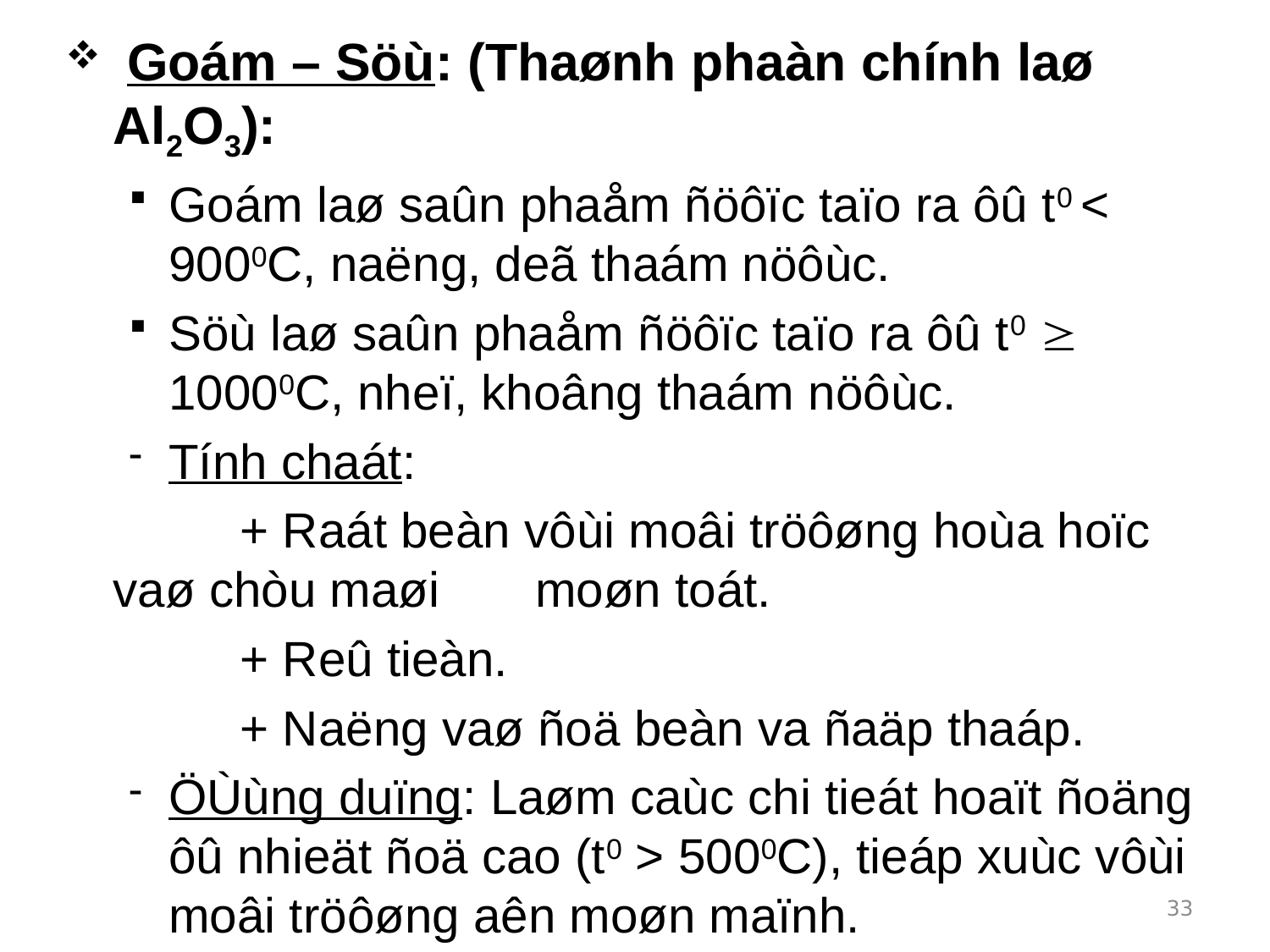

Goám – Söù: (Thaønh phaàn chính laø Al2O3):
Goám laø saûn phaåm ñöôïc taïo ra ôû t0 < 9000C, naëng, deã thaám nöôùc.
Söù laø saûn phaåm ñöôïc taïo ra ôû t0 ≥ 10000C, nheï, khoâng thaám nöôùc.
Tính chaát:
		+ Raát beàn vôùi moâi tröôøng hoùa hoïc vaø chòu maøi 	   moøn toát.
		+ Reû tieàn.
		+ Naëng vaø ñoä beàn va ñaäp thaáp.
ÖÙùng duïng: Laøm caùc chi tieát hoaït ñoäng ôû nhieät ñoä cao (t0 > 5000C), tieáp xuùc vôùi moâi tröôøng aên moøn maïnh.
33